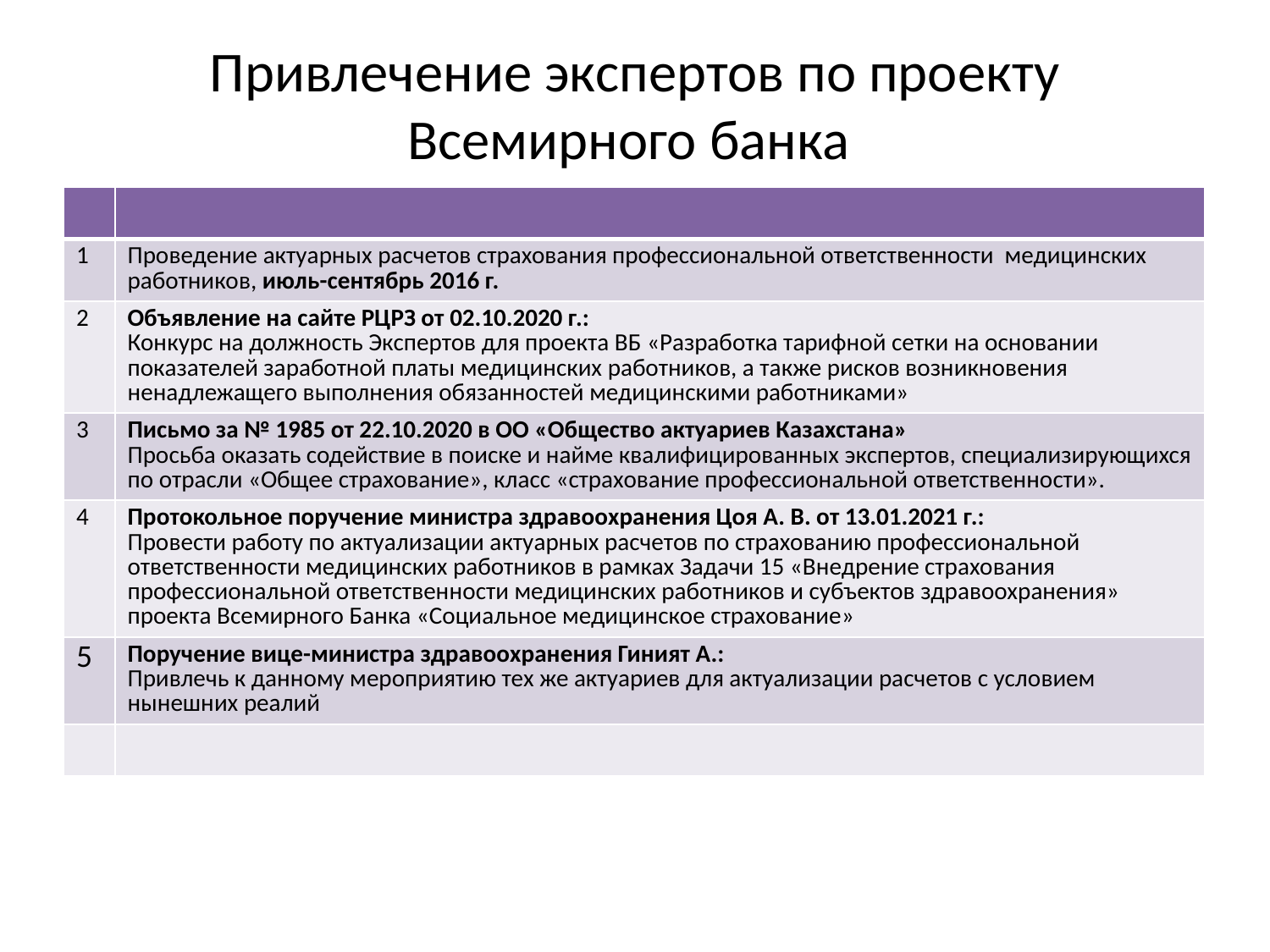

# Привлечение экспертов по проекту Всемирного банка
|  |  |
| --- | --- |
| 1 | Проведение актуарных расчетов страхования профессиональной ответственности медицинских работников, июль-сентябрь 2016 г. |
| 2 | Объявление на сайте РЦРЗ от 02.10.2020 г.: Конкурс на должность Экспертов для проекта ВБ «Разработка тарифной сетки на основании показателей заработной платы медицинских работников, а также рисков возникновения ненадлежащего выполнения обязанностей медицинскими работниками» |
| 3 | Письмо за № 1985 от 22.10.2020 в ОО «Общество актуариев Казахстана» Просьба оказать содействие в поиске и найме квалифицированных экспертов, специализирующихся по отрасли «Общее страхование», класс «страхование профессиональной ответственности». |
| 4 | Протокольное поручение министра здравоохранения Цоя А. В. от 13.01.2021 г.: Провести работу по актуализации актуарных расчетов по страхованию профессиональной ответственности медицинских работников в рамках Задачи 15 «Внедрение страхования профессиональной ответственности медицинских работников и субъектов здравоохранения» проекта Всемирного Банка «Социальное медицинское страхование» |
| 5 | Поручение вице-министра здравоохранения Гиният А.: Привлечь к данному мероприятию тех же актуариев для актуализации расчетов с условием нынешних реалий |
|  |  |